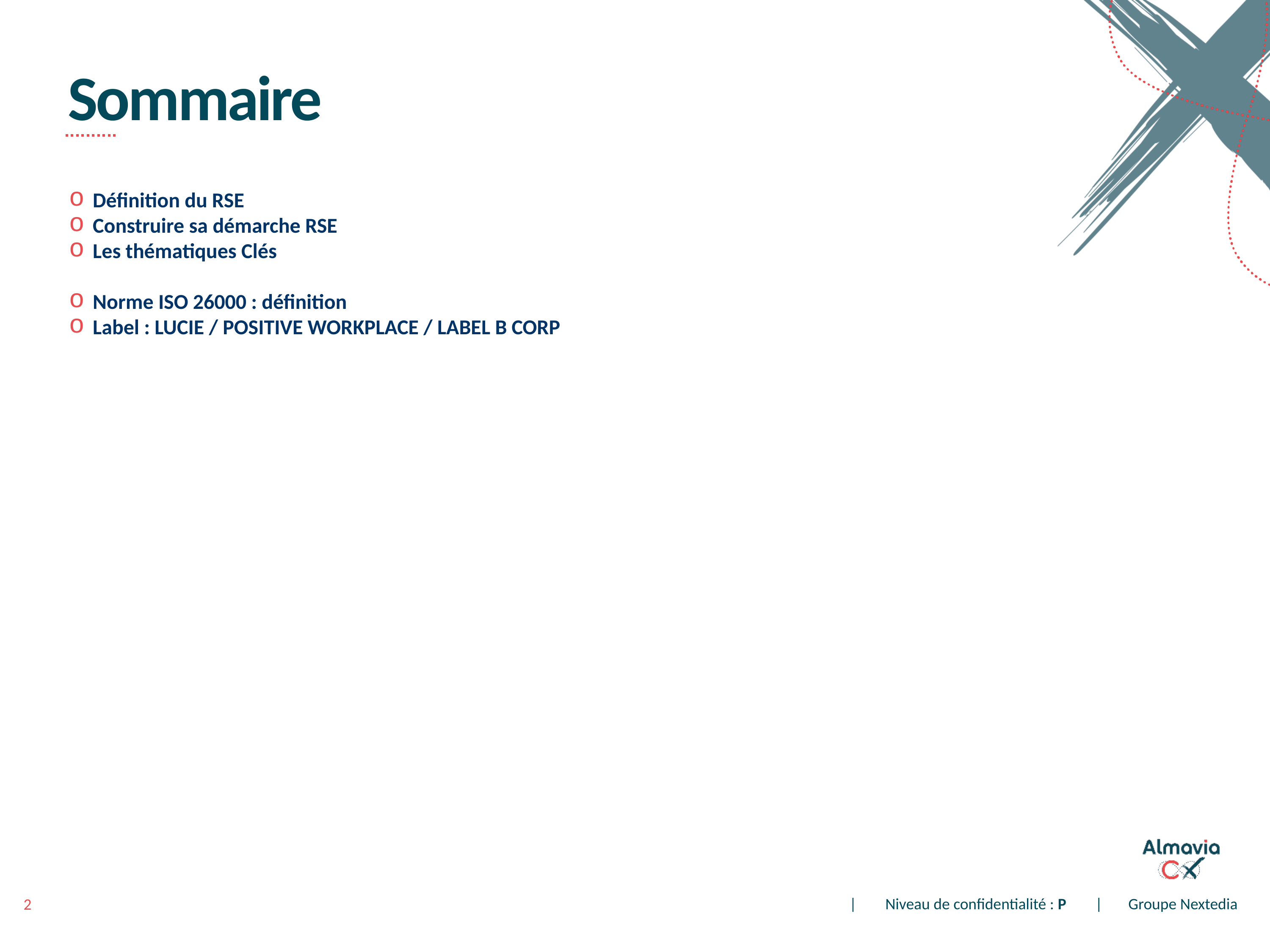

Définition du RSE
Construire sa démarche RSE
Les thématiques Clés

Norme ISO 26000 : définition
Label : LUCIE / POSITIVE WORKPLACE / LABEL B CORP